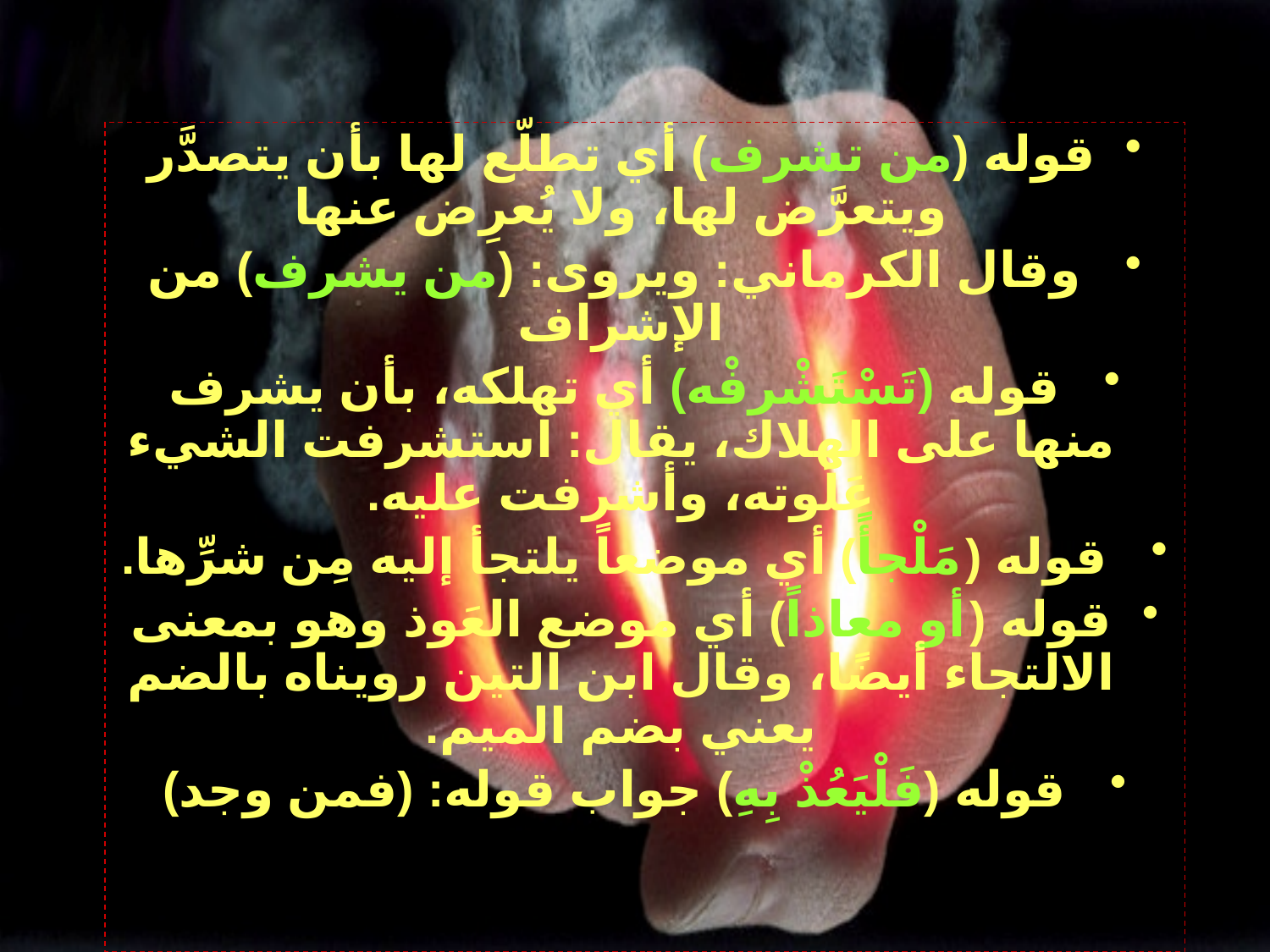

قوله (من تشرف) أي تطلّع لها بأن يتصدَّر ويتعرَّض لها، ولا يُعرِض عنها
 وقال الكرماني: ويروى: (من يشرف) من الإشراف
 قوله (تَسْتَشْرفْه) أي تهلكه، بأن يشرف منها على الهلاك، يقال: استشرفت الشيء عَلَوته، وأشرفت عليه.
 قوله (مَلْجأً) أي موضعاً يلتجأ إليه مِن شرِّها.
قوله (أو معاذاً) أي موضع العَوذ وهو بمعنى الالتجاء أيضًا، وقال ابن التين رويناه بالضم يعني بضم الميم.
 قوله (فَلْيَعُذْ بِهِ) جواب قوله: (فمن وجد)